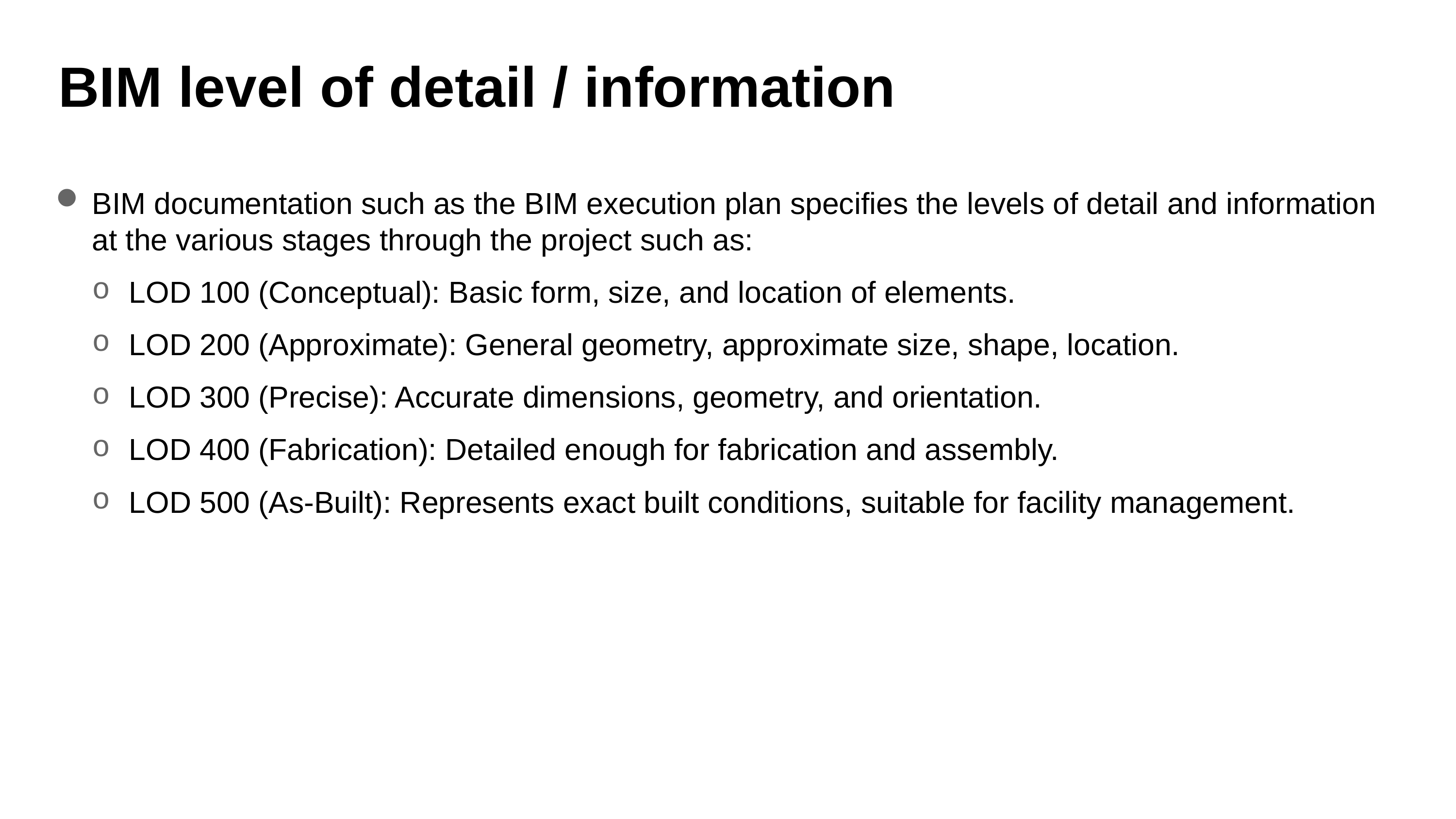

# BIM level of detail / information
BIM documentation such as the BIM execution plan specifies the levels of detail and information at the various stages through the project such as:
LOD 100 (Conceptual): Basic form, size, and location of elements.
LOD 200 (Approximate): General geometry, approximate size, shape, location.
LOD 300 (Precise): Accurate dimensions, geometry, and orientation.
LOD 400 (Fabrication): Detailed enough for fabrication and assembly.
LOD 500 (As-Built): Represents exact built conditions, suitable for facility management.